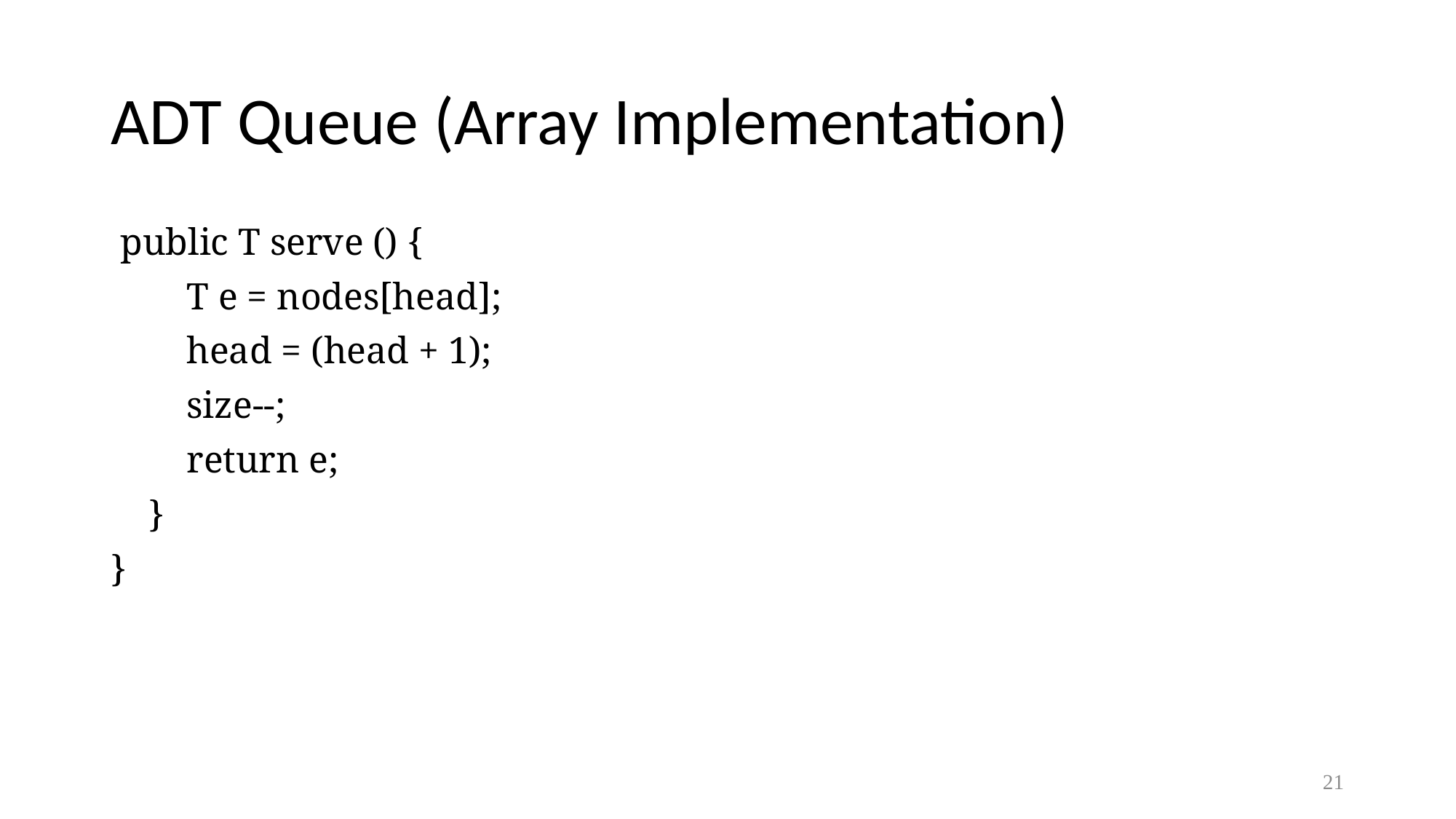

# ADT Queue (Array Implementation)
 public T serve () {
        T e = nodes[head];
        head = (head + 1);
        size--;
        return e;
    }
}
21